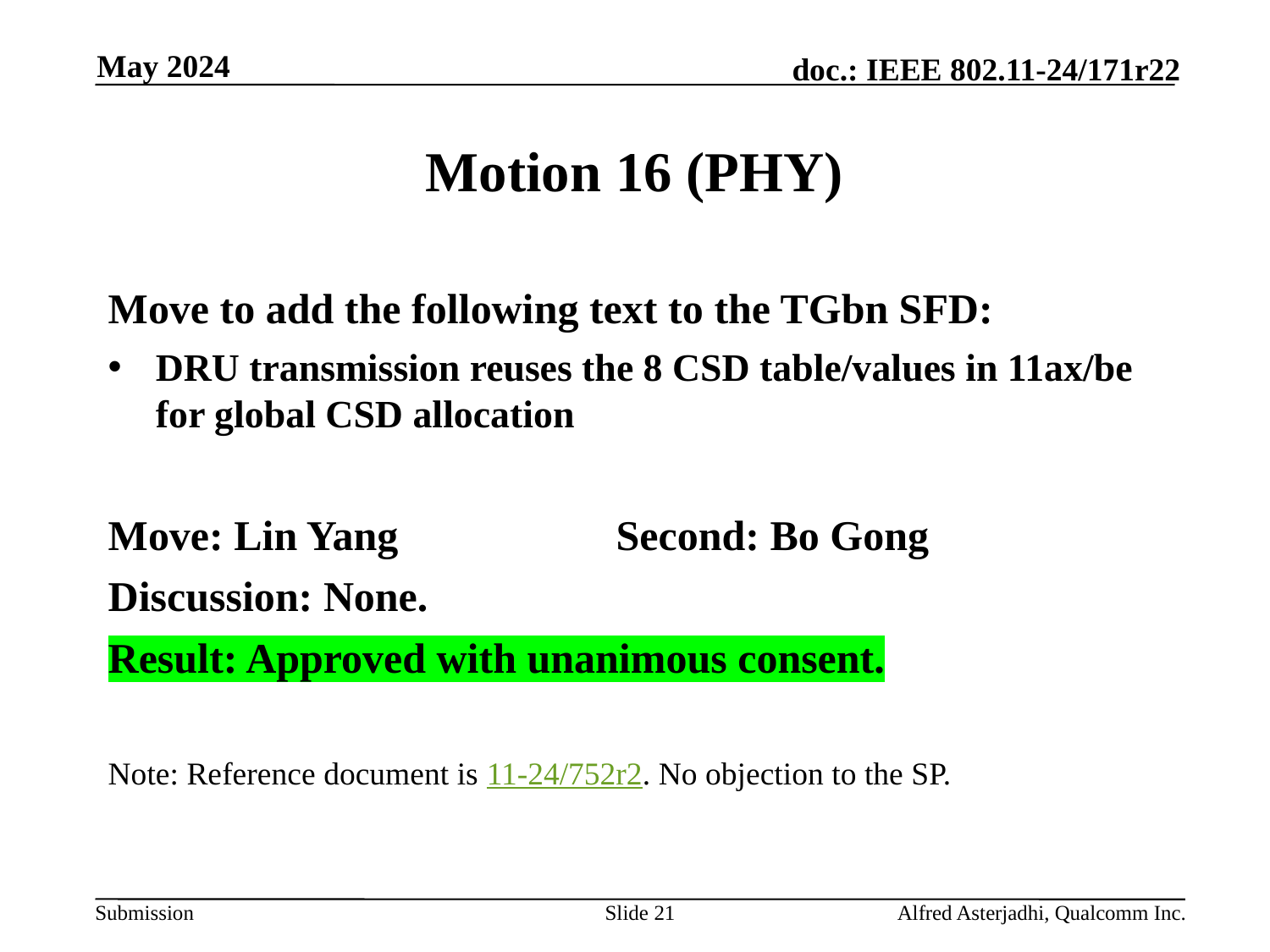

May 2024
# Motion 16 (PHY)
Move to add the following text to the TGbn SFD:
DRU transmission reuses the 8 CSD table/values in 11ax/be for global CSD allocation

Move: Lin Yang		Second: Bo Gong
Discussion: None.
Result: Approved with unanimous consent.

Note: Reference document is 11-24/752r2. No objection to the SP.

Slide 21
Alfred Asterjadhi, Qualcomm Inc.